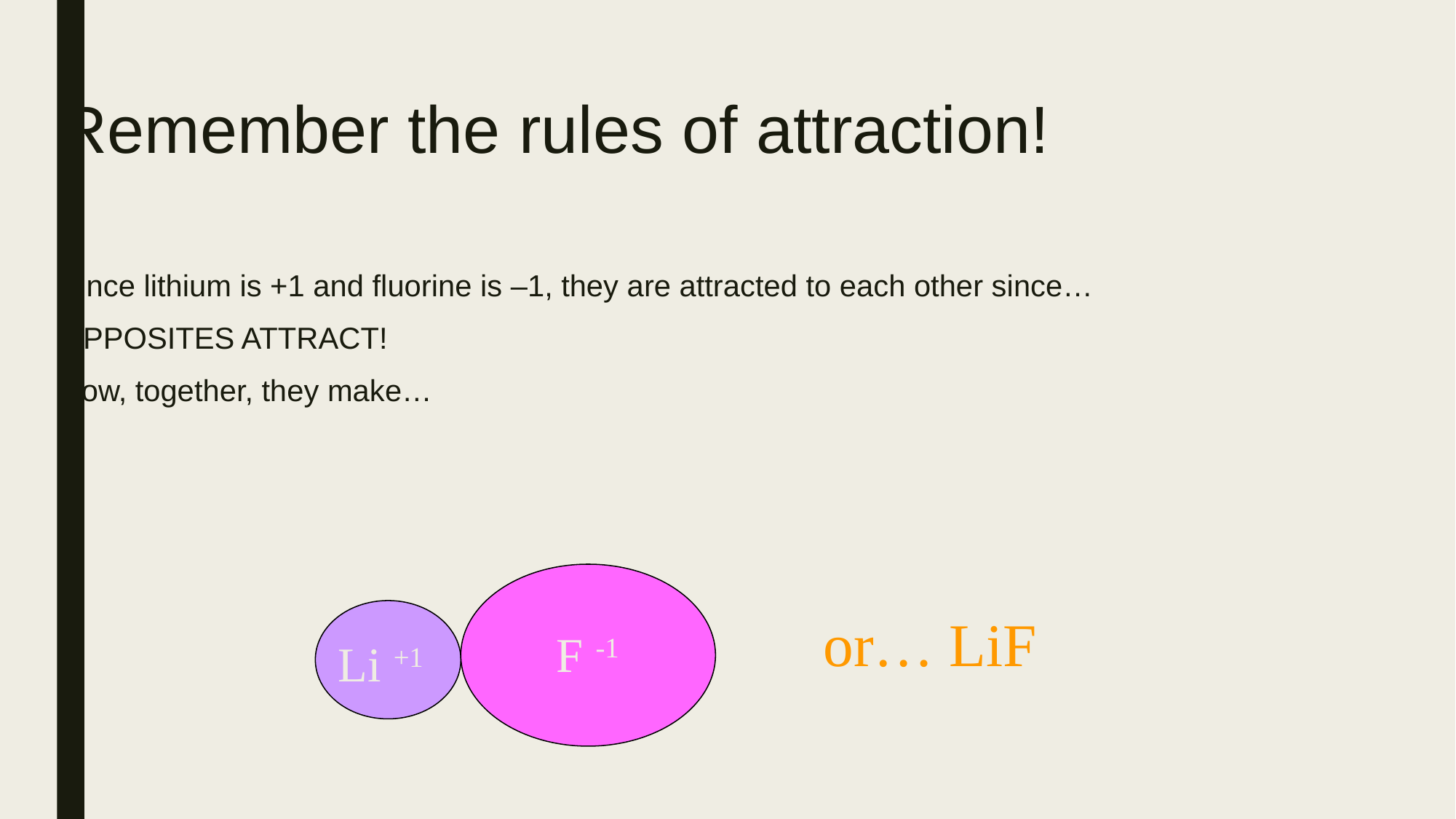

# Remember the rules of attraction!
Since lithium is +1 and fluorine is –1, they are attracted to each other since…
OPPOSITES ATTRACT!
Now, together, they make…

F -1

Li +1
or… LiF